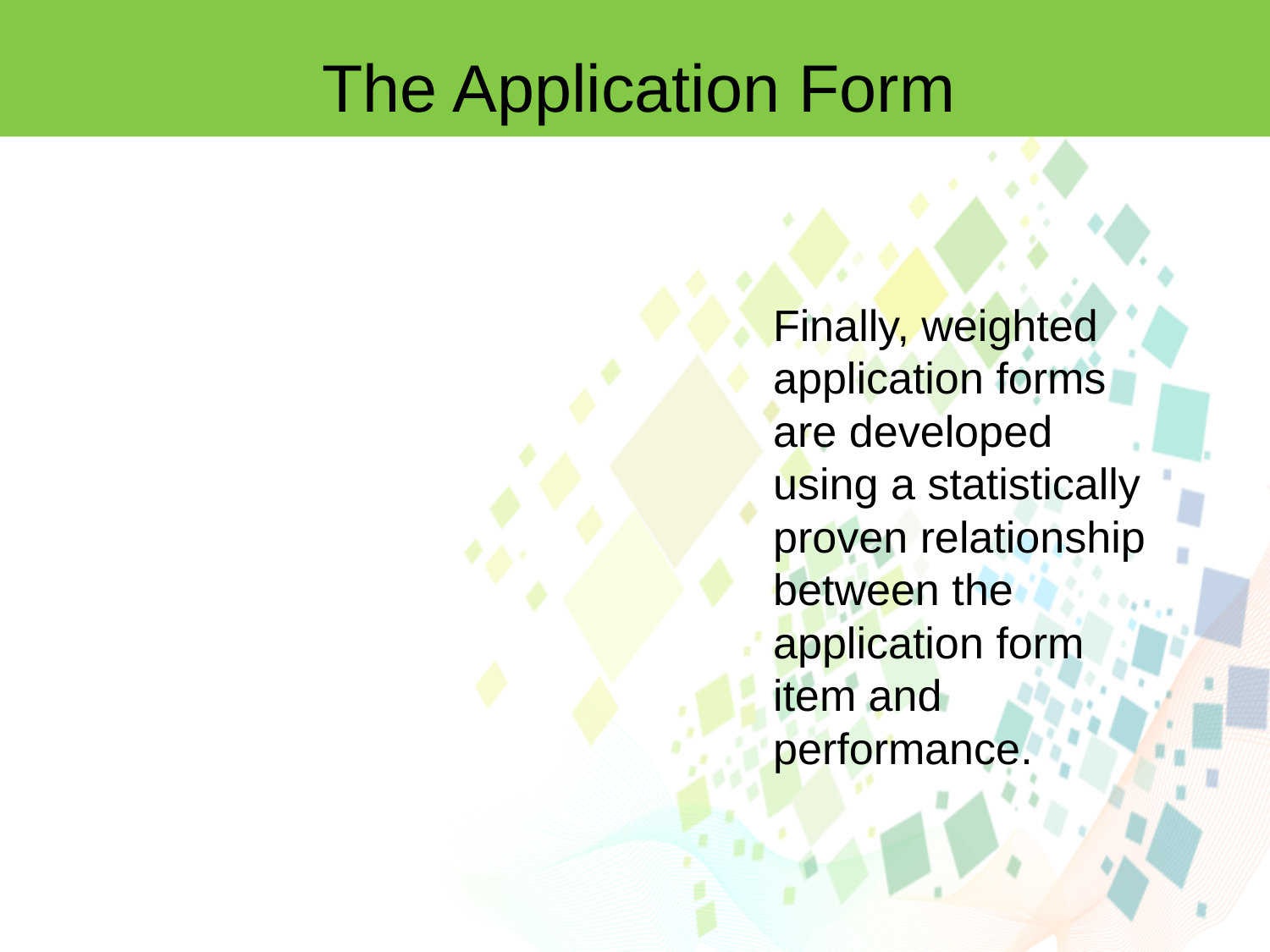

The Application Form
Finally, weighted application forms are developed using a statistically proven relationship between the application form item and performance.